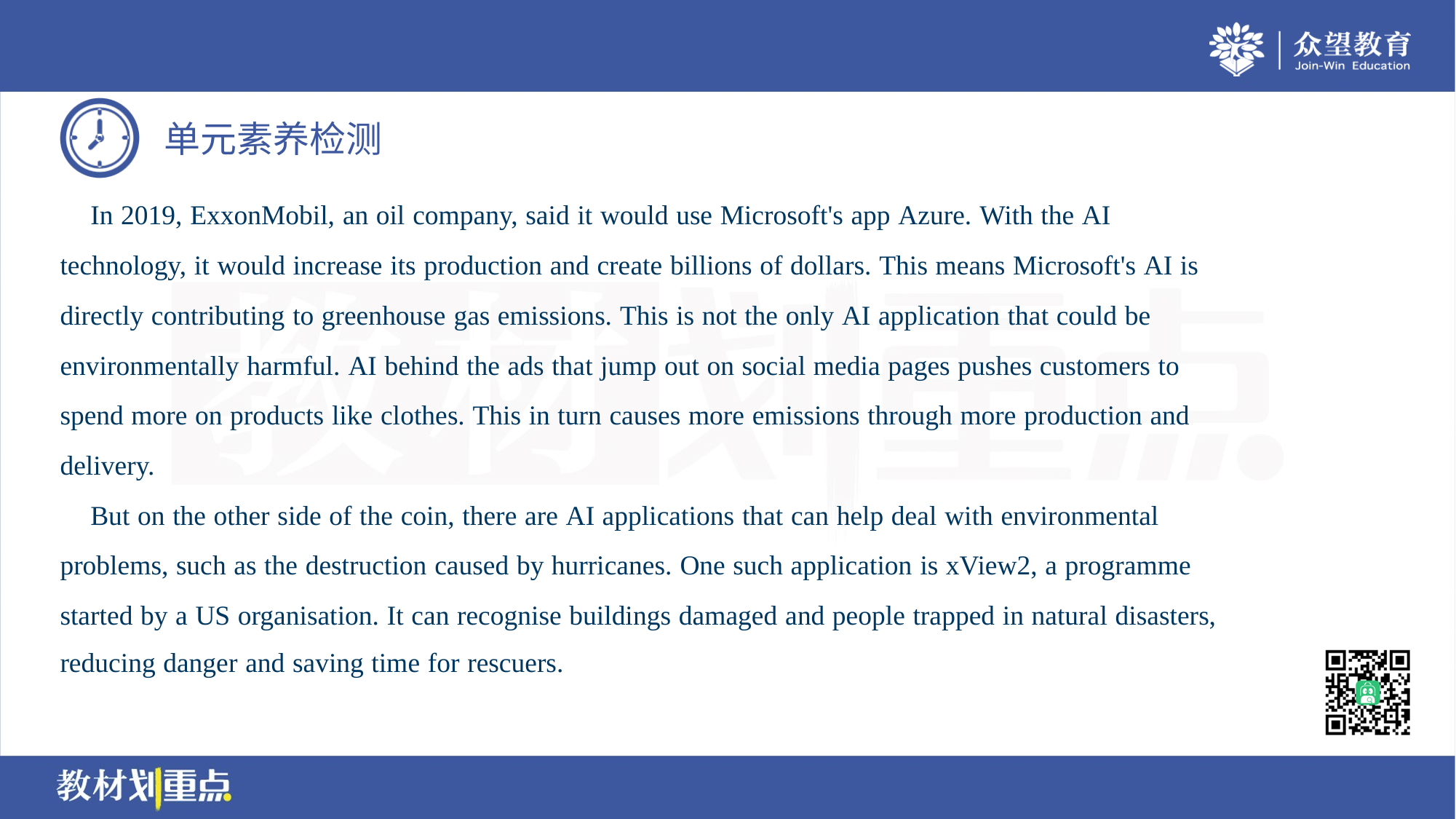

In 2019, ExxonMobil, an oil company, said it would use Microsoft's app Azure. With the AI
technology, it would increase its production and create billions of dollars. This means Microsoft's AI is
directly contributing to greenhouse gas emissions. This is not the only AI application that could be
environmentally harmful. AI behind the ads that jump out on social media pages pushes customers to
spend more on products like clothes. This in turn causes more emissions through more production and
delivery.
    But on the other side of the coin, there are AI applications that can help deal with environmental
problems, such as the destruction caused by hurricanes. One such application is xView2, a programme
started by a US organisation. It can recognise buildings damaged and people trapped in natural disasters,
reducing danger and saving time for rescuers.